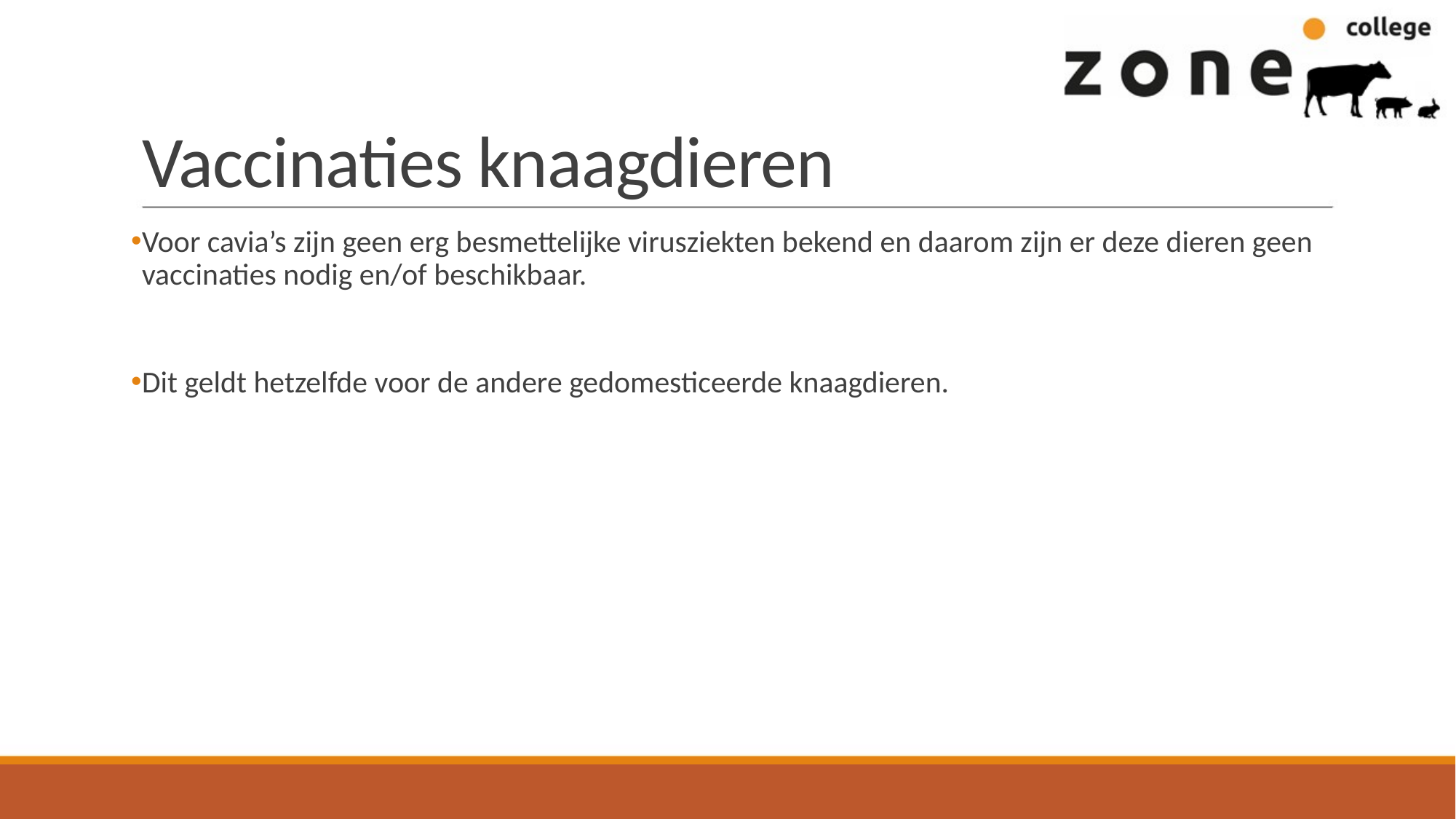

# Vaccinaties knaagdieren
Voor cavia’s zijn geen erg besmettelijke virusziekten bekend en daarom zijn er deze dieren geen vaccinaties nodig en/of beschikbaar.

Dit geldt hetzelfde voor de andere gedomesticeerde knaagdieren.